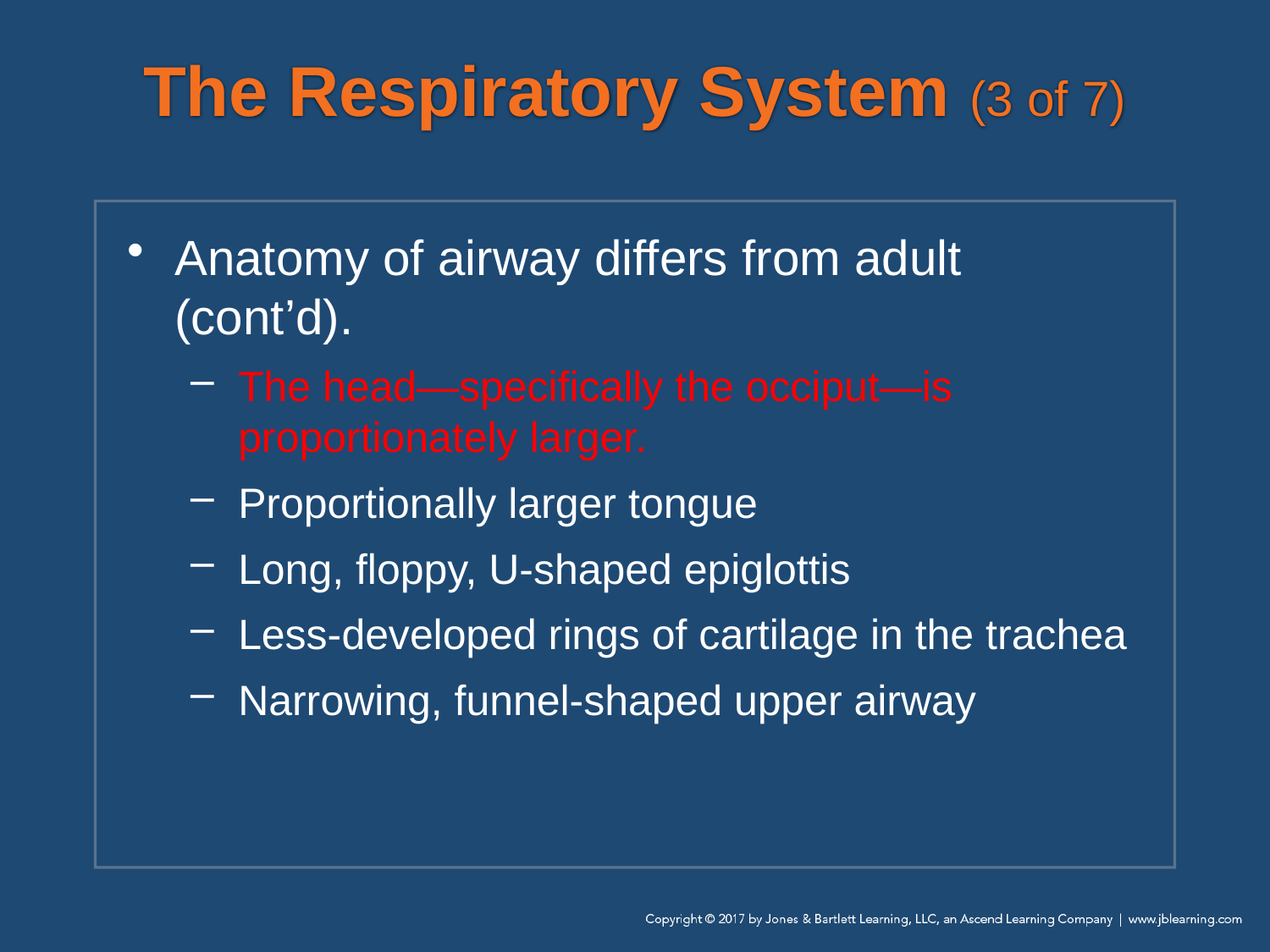

# The Respiratory System (3 of 7)
Anatomy of airway differs from adult (cont’d).
The head—specifically the occiput—is proportionately larger.
Proportionally larger tongue
Long, floppy, U-shaped epiglottis
Less-developed rings of cartilage in the trachea
Narrowing, funnel-shaped upper airway